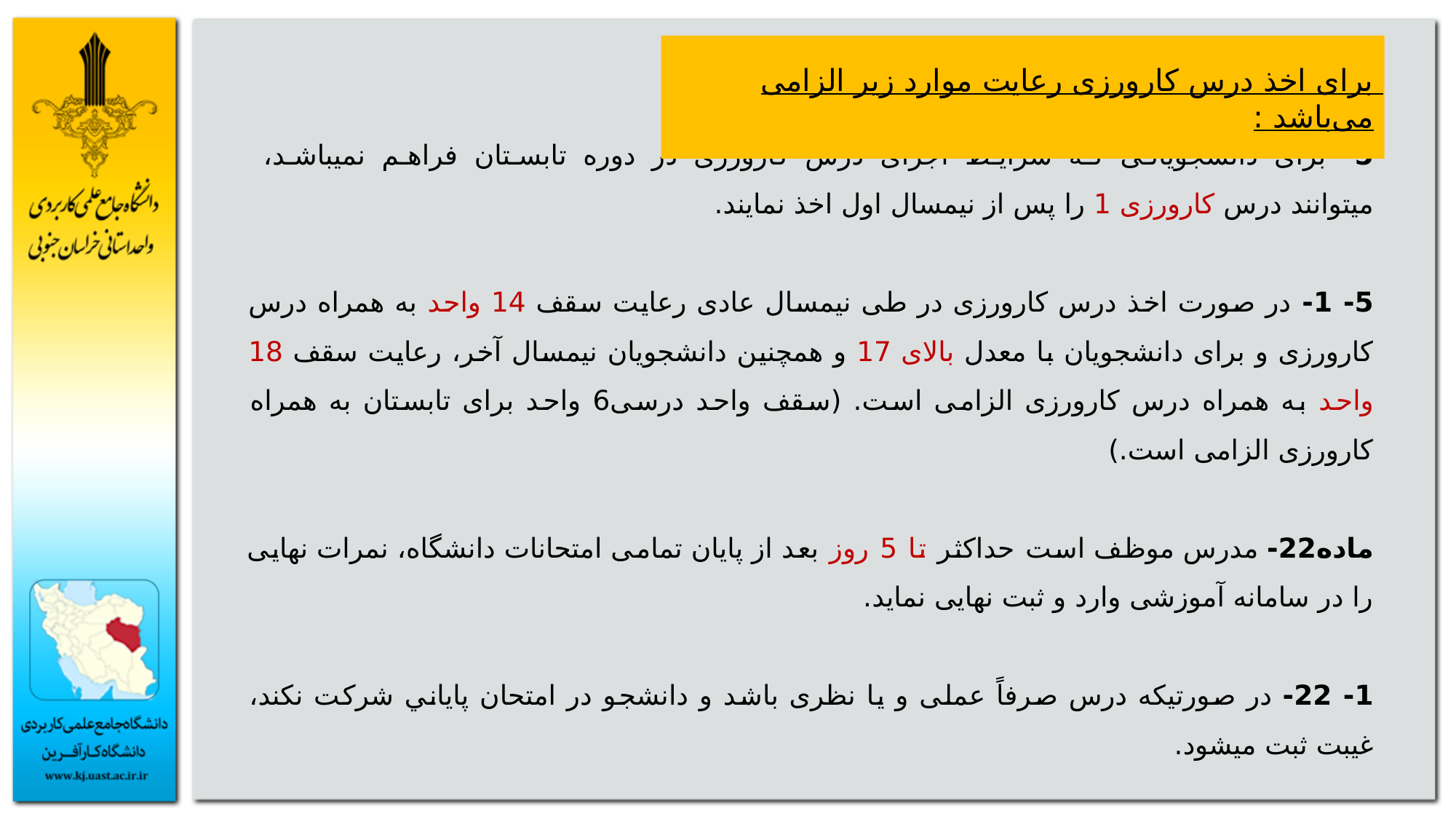

برای اخذ درس کارورزی رعایت موارد زیر الزامی می‌باشد :
5- برای دانشجویانی که شرایط اجرای درس کارورزی در دوره تابستان فراهم نمی­باشد،
می­توانند درس کارورزی 1 را پس از نیم­سال اول اخذ نمایند.

5- 1- در صورت اخذ درس کارورزی در طی نیم­سال عادی رعایت سقف 14 واحد به همراه درس کارورزی و برای دانشجویان با معدل بالای 17 و همچنین دانشجویان نیم­سال آخر، رعایت سقف 18 واحد به همراه درس کارورزی الزامی است. (سقف واحد درسی6 واحد برای تابستان به همراه کارورزی الزامی است.)

ماده22- مدرس موظف است حداکثر تا 5 روز بعد از پایان تمامی امتحانات دانشگاه، نمرات نهایی را در سامانه آموزشی وارد و ثبت نهایی نماید.

1- 22- در صورتیکه درس صرفاً عملی و یا نظری باشد و دانشجو در امتحان پاياني شرکت نكند، غیبت ثبت می­شود.